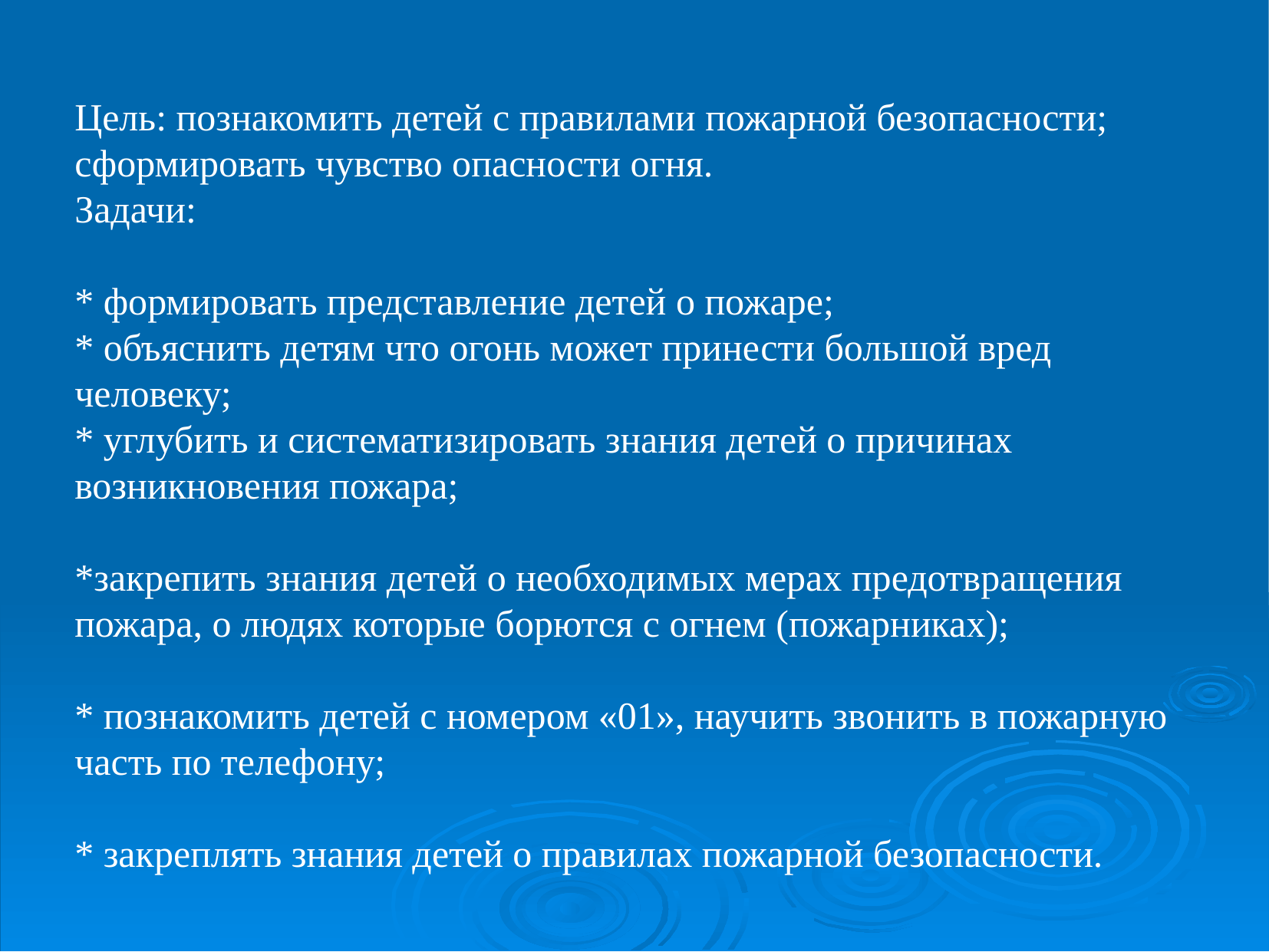

Цель: познакомить детей с правилами пожарной безопасности; сформировать чувство опасности огня.
Задачи:

* формировать представление детей о пожаре;
* объяснить детям что огонь может принести большой вред человеку;
* углубить и систематизировать знания детей о причинах возникновения пожара;

*закрепить знания детей о необходимых мерах предотвращения пожара, о людях которые борются с огнем (пожарниках);

* познакомить детей с номером «01», научить звонить в пожарную часть по телефону;

* закреплять знания детей о правилах пожарной безопасности.